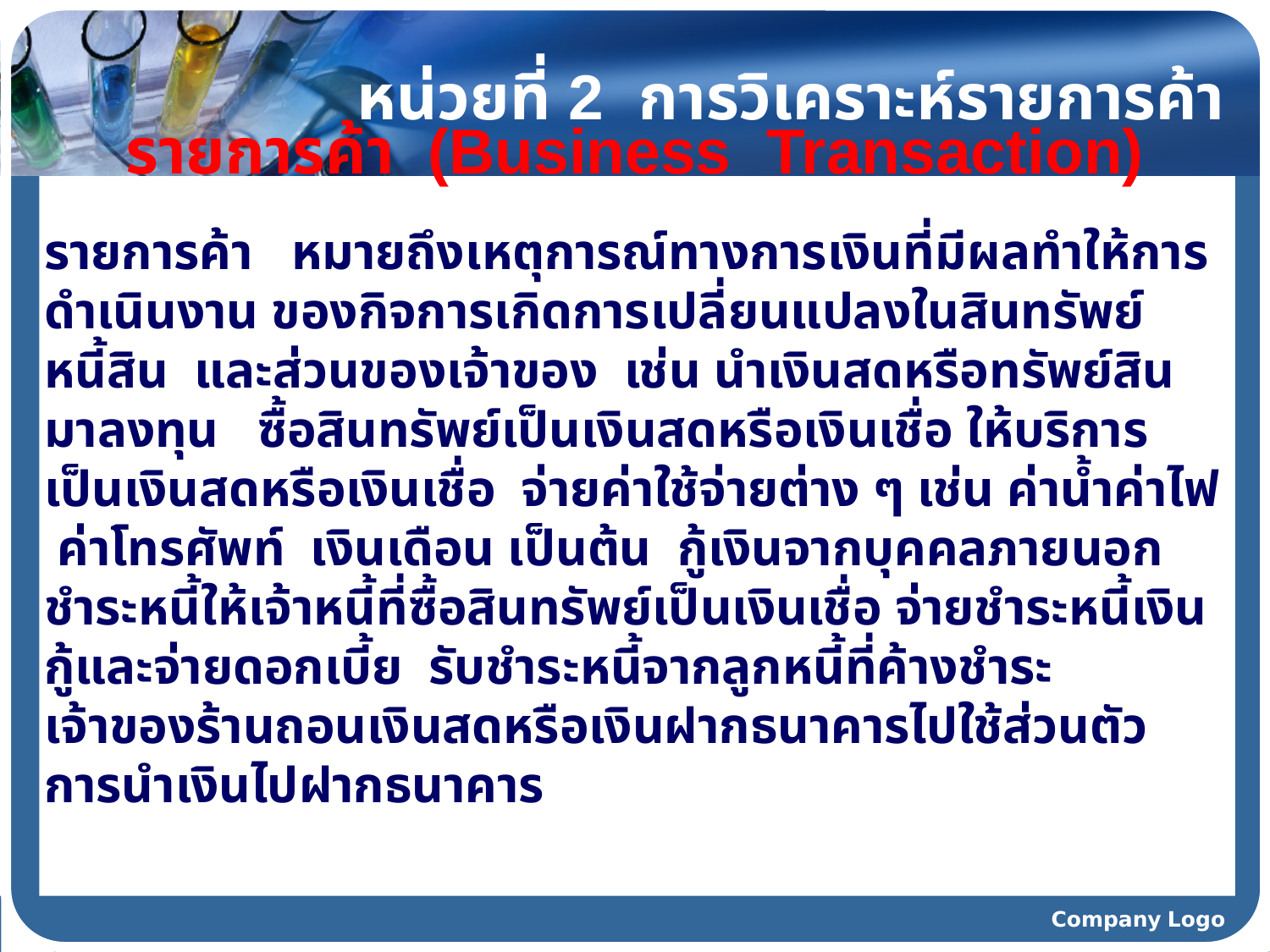

# หน่วยที่ 2  การวิเคราะห์รายการค้า
รายการค้า  (Business  Transaction)

รายการค้า   หมายถึงเหตุการณ์ทางการเงินที่มีผลทำให้การดำเนินงาน ของกิจการเกิดการเปลี่ยนแปลงในสินทรัพย์  หนี้สิน  และส่วนของเจ้าของ  เช่น นำเงินสดหรือทรัพย์สินมาลงทุน   ซื้อสินทรัพย์เป็นเงินสดหรือเงินเชื่อ ให้บริการเป็นเงินสดหรือเงินเชื่อ  จ่ายค่าใช้จ่ายต่าง ๆ เช่น ค่าน้ำค่าไฟ  ค่าโทรศัพท์  เงินเดือน เป็นต้น  กู้เงินจากบุคคลภายนอก ชำระหนี้ให้เจ้าหนี้ที่ซื้อสินทรัพย์เป็นเงินเชื่อ จ่ายชำระหนี้เงินกู้และจ่ายดอกเบี้ย  รับชำระหนี้จากลูกหนี้ที่ค้างชำระ  เจ้าของร้านถอนเงินสดหรือเงินฝากธนาคารไปใช้ส่วนตัว  การนำเงินไปฝากธนาคาร

Company Logo